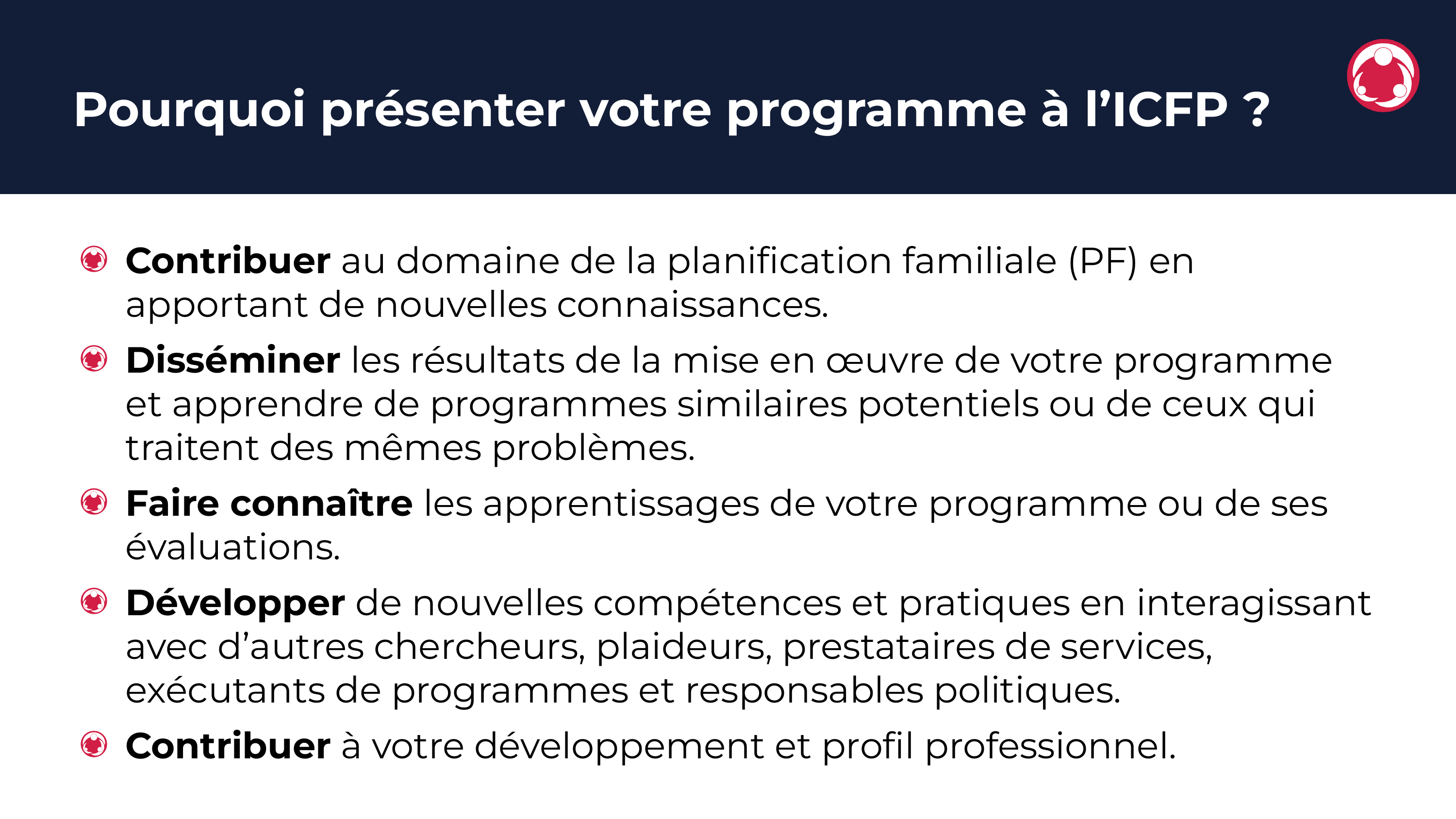

Pourquoi présenter votre programme à l’ICFP ?
Contribuer au domaine de la planification familiale (PF) en apportant de nouvelles connaissances.
Disséminer les résultats de la mise en œuvre de votre programme et apprendre de programmes similaires potentiels ou de ceux qui traitent des mêmes problèmes.
Faire connaître les apprentissages de votre programme ou de ses évaluations.
Développer de nouvelles compétences et pratiques en interagissant avec d’autres chercheurs, plaideurs, prestataires de services, exécutants de programmes et responsables politiques.
Contribuer à votre développement et profil professionnel.